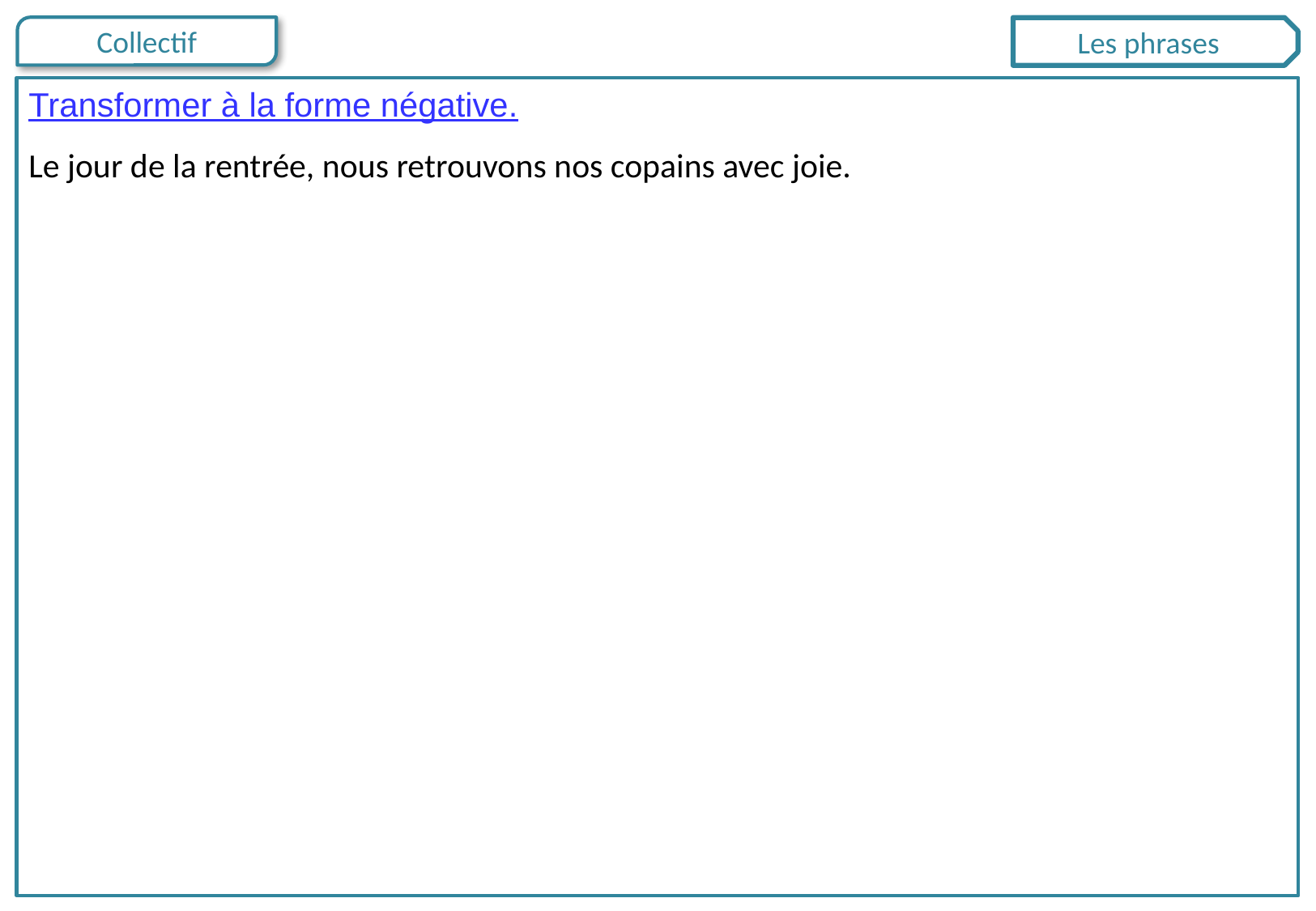

Les phrases
Transformer à la forme négative.
Le jour de la rentrée, nous retrouvons nos copains avec joie.